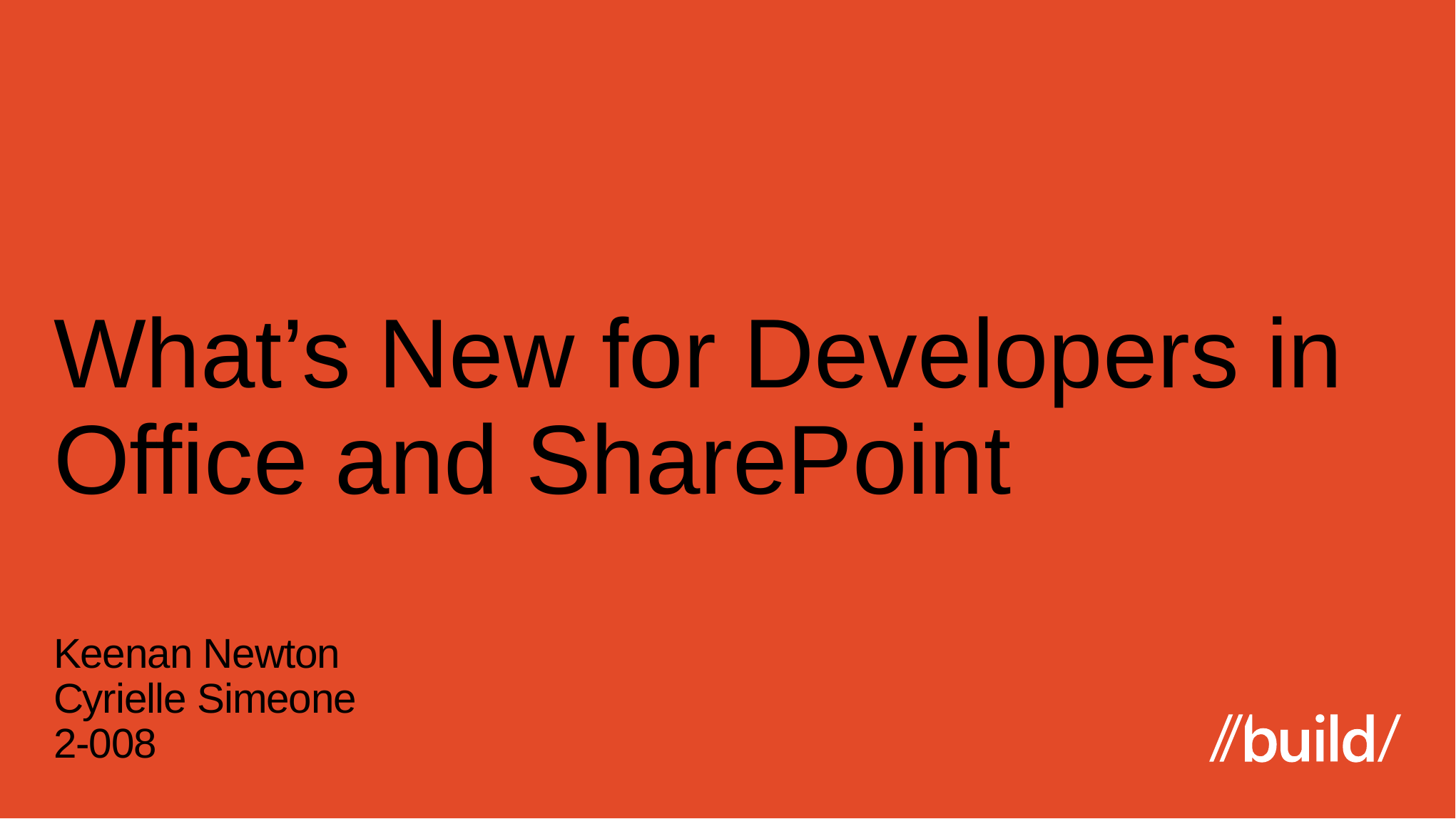

# What’s New for Developers in Office and SharePoint
Keenan Newton
Cyrielle Simeone
2-008